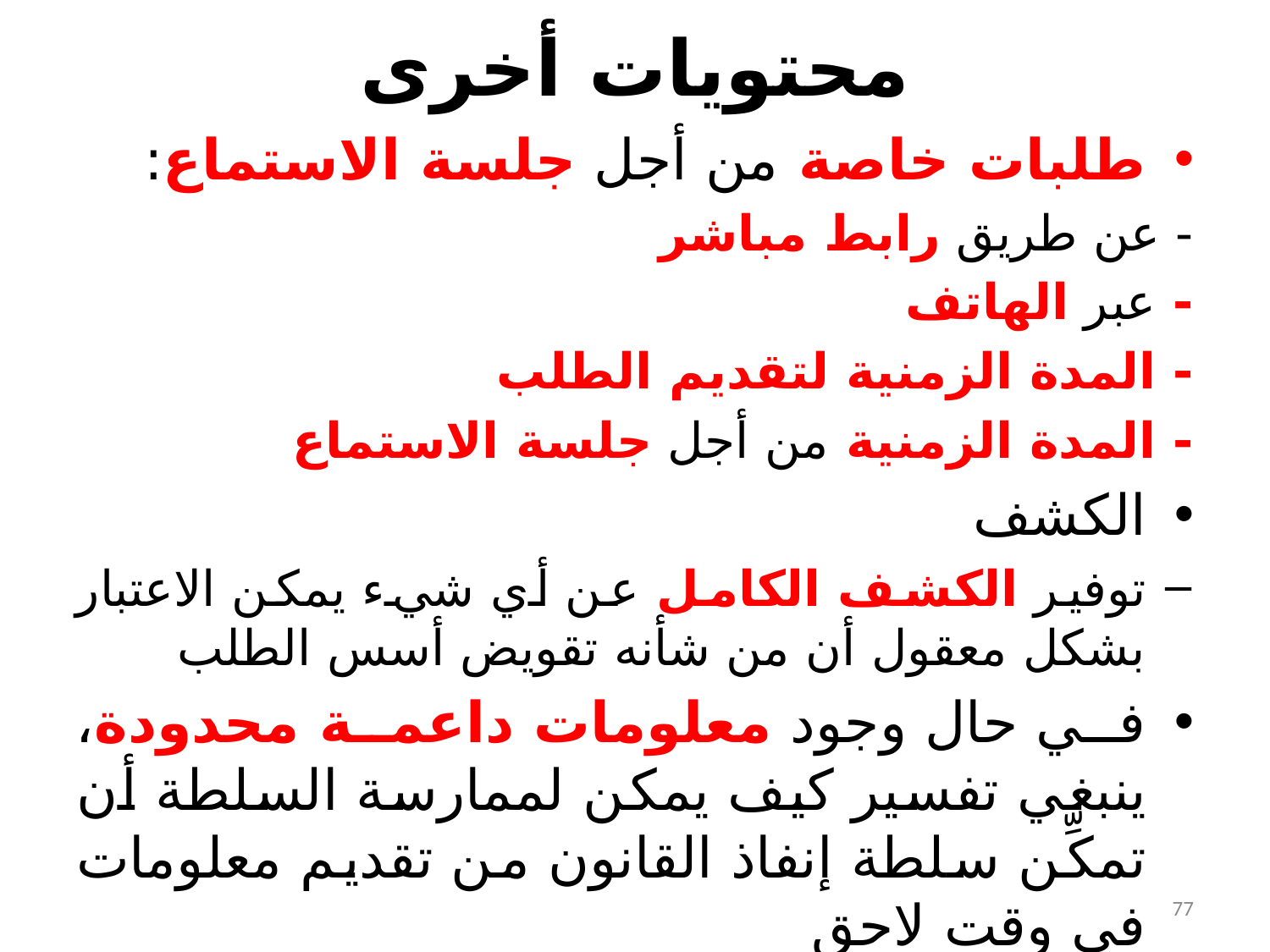

# محتويات أخرى
طلبات خاصة من أجل جلسة الاستماع:
	- عن طريق رابط مباشر
	- عبر الهاتف
	- المدة الزمنية لتقديم الطلب
	- المدة الزمنية من أجل جلسة الاستماع
الكشف
	توفير الكشف الكامل عن أي شيء يمكن الاعتبار بشكل معقول أن من شأنه تقويض أسس الطلب
في حال وجود معلومات داعمة محدودة، ينبغي تفسير كيف يمكن لممارسة السلطة أن تمكِّن سلطة إنفاذ القانون من تقديم معلومات في وقت لاحق
77